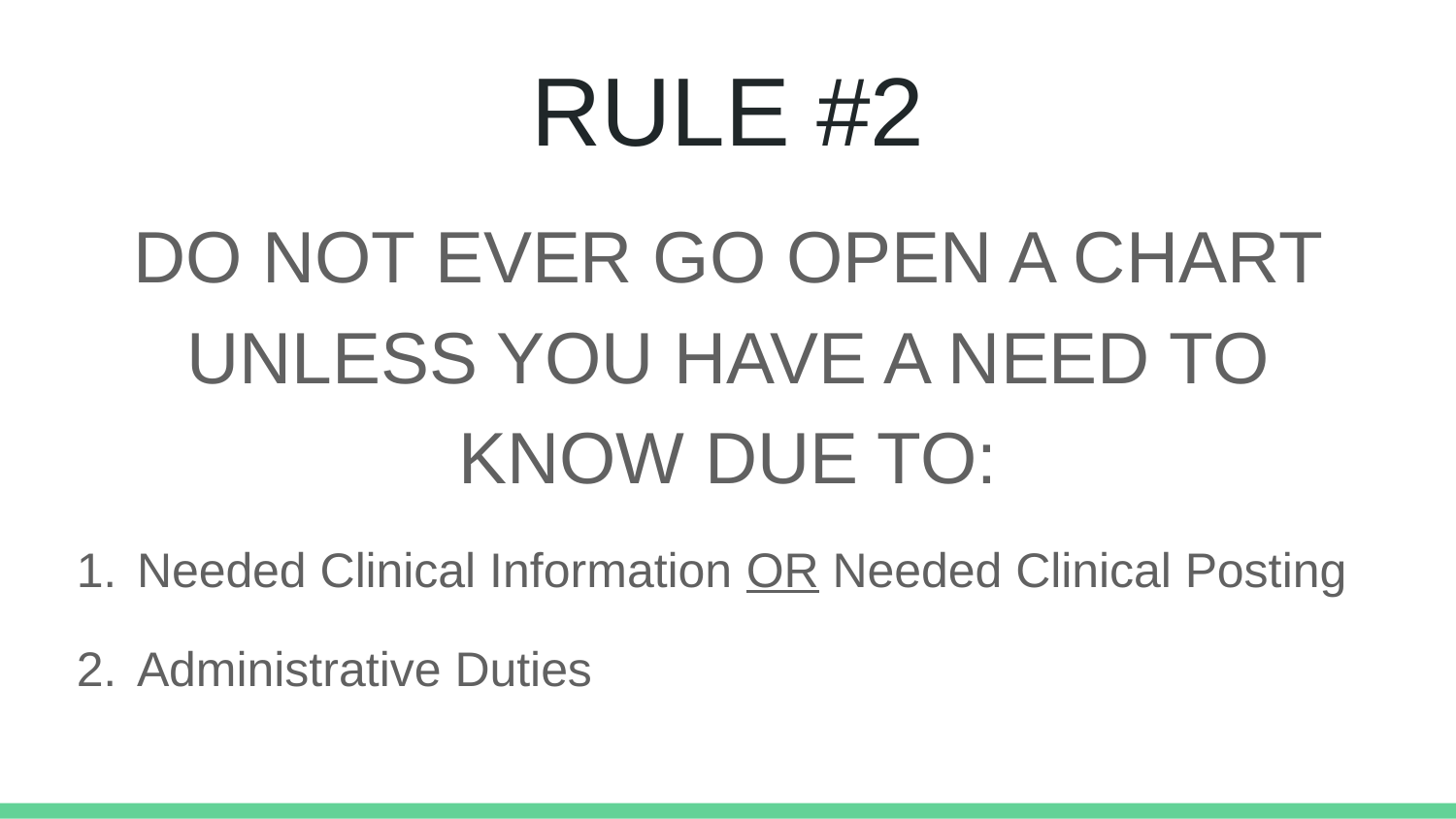

# RULE #2

DO NOT EVER GO OPEN A CHART UNLESS YOU HAVE A NEED TO KNOW DUE TO:
Needed Clinical Information OR Needed Clinical Posting
Administrative Duties